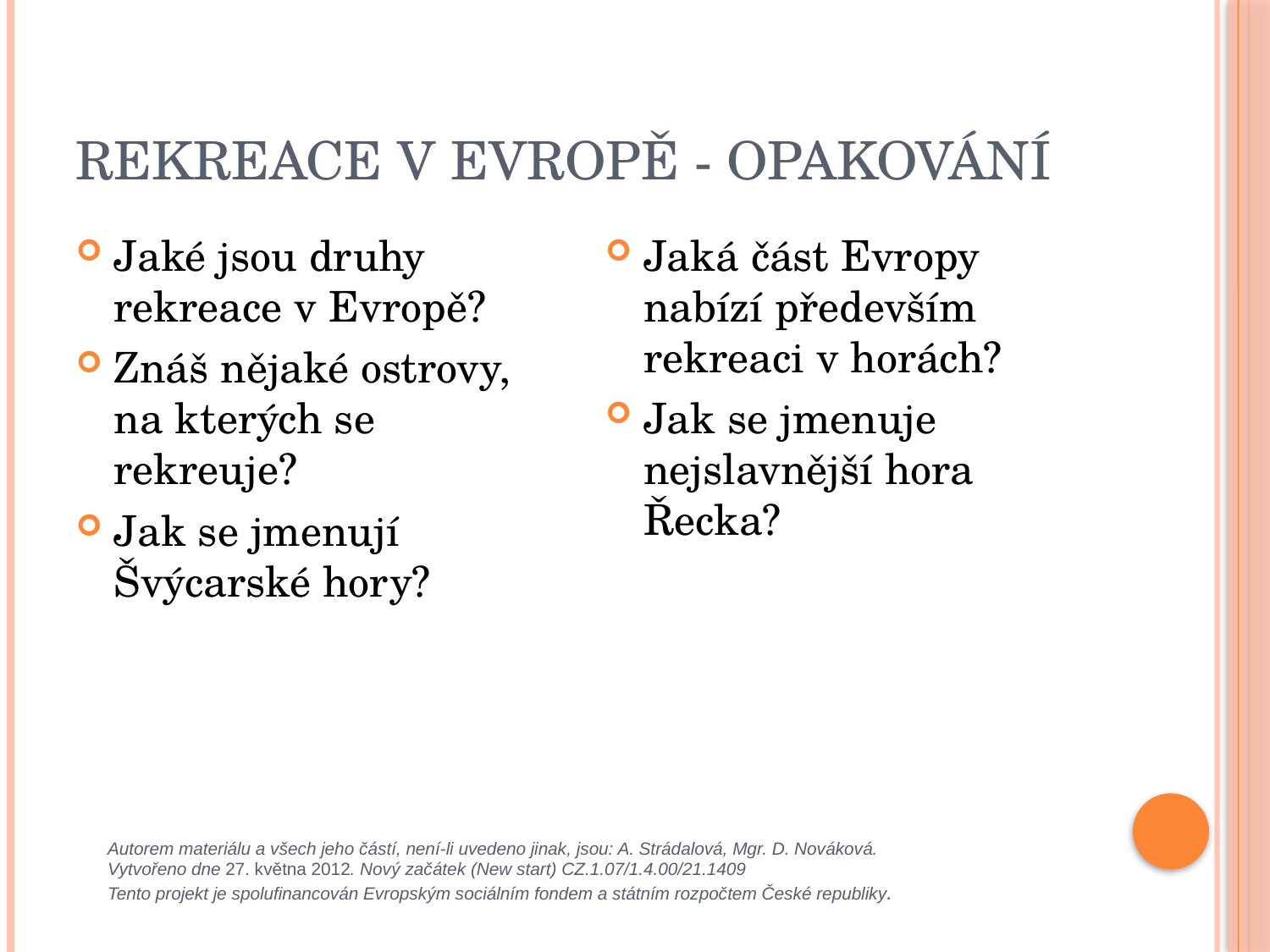

# Rekreace v Evropě - Opakování
Jaké jsou druhy rekreace v Evropě?
Znáš nějaké ostrovy, na kterých se rekreuje?
Jak se jmenují Švýcarské hory?
Jaká část Evropy nabízí především rekreaci v horách?
Jak se jmenuje nejslavnější hora Řecka?

Autorem materiálu a všech jeho částí, není-li uvedeno jinak, jsou: A. Strádalová, Mgr. D. Nováková.
Vytvořeno dne 27. května 2012. Nový začátek (New start) CZ.1.07/1.4.00/21.1409
Tento projekt je spolufinancován Evropským sociálním fondem a státním rozpočtem České republiky.